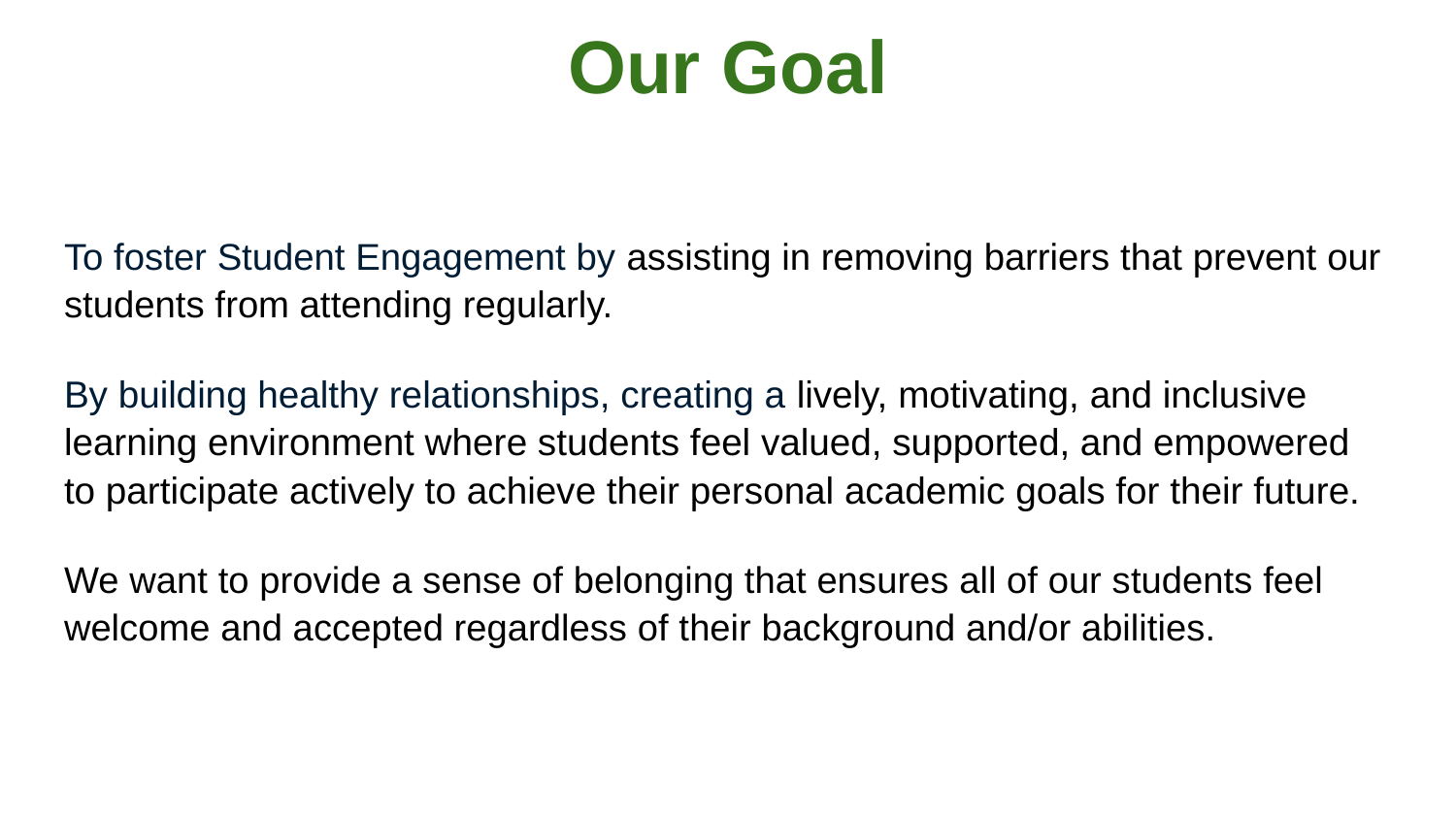

# Our Goal

To foster Student Engagement by assisting in removing barriers that prevent our students from attending regularly.

By building healthy relationships, creating a lively, motivating, and inclusive learning environment where students feel valued, supported, and empowered to participate actively to achieve their personal academic goals for their future.

We want to provide a sense of belonging that ensures all of our students feel welcome and accepted regardless of their background and/or abilities.